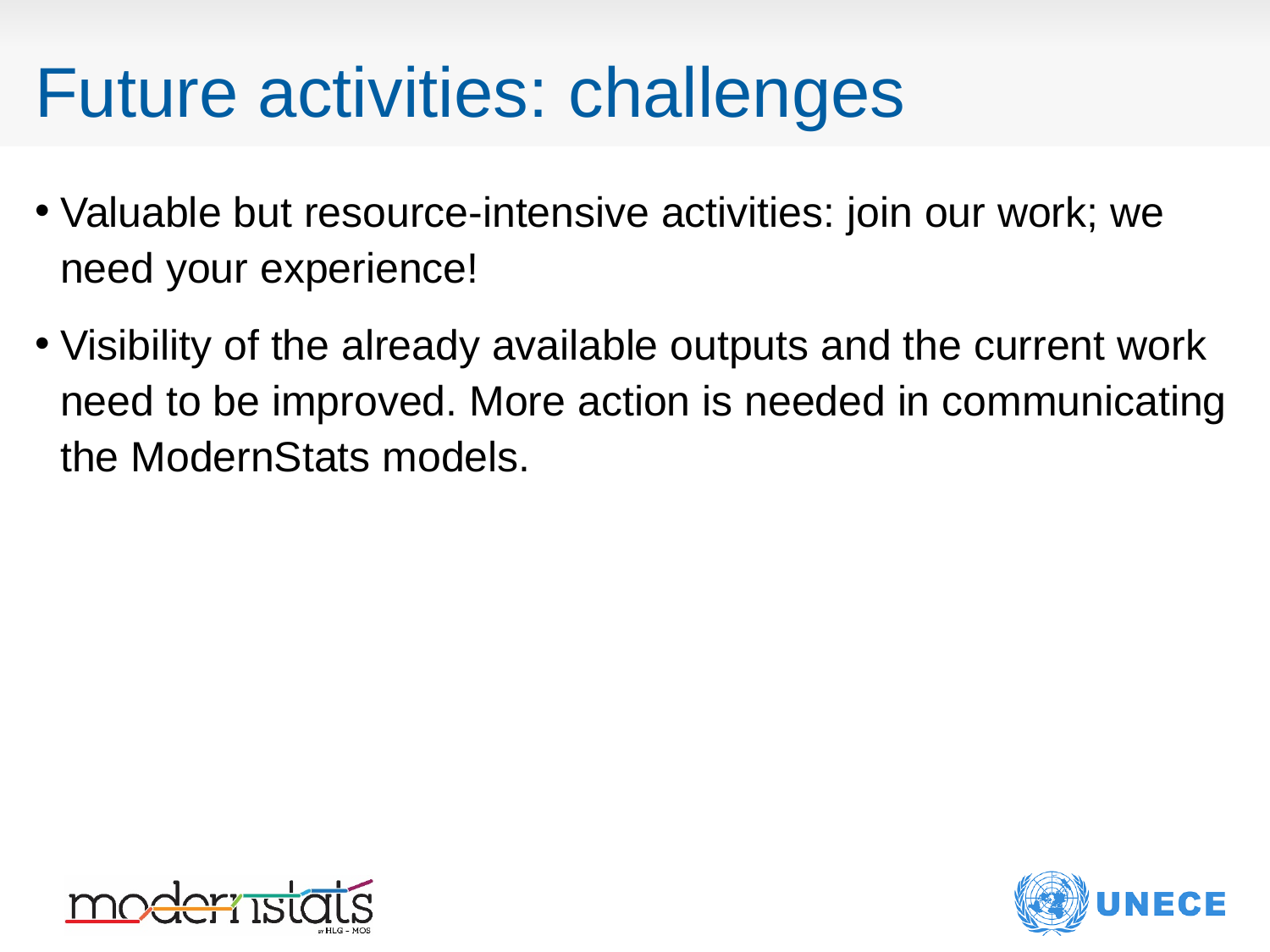

# Future activities: challenges
Valuable but resource-intensive activities: join our work; we need your experience!
Visibility of the already available outputs and the current work need to be improved. More action is needed in communicating the ModernStats models.